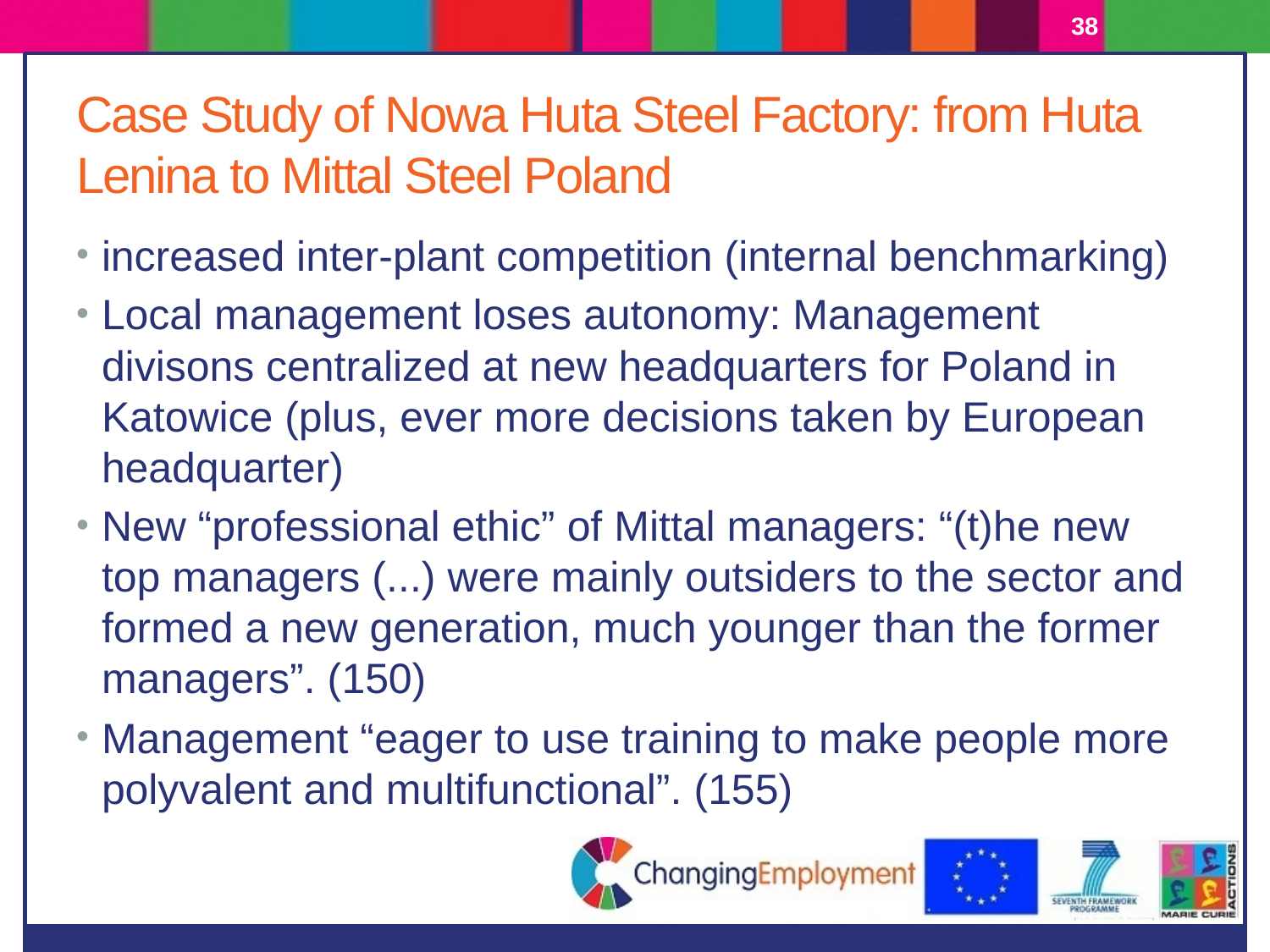

38
# Case Study of Nowa Huta Steel Factory: from Huta Lenina to Mittal Steel Poland
increased inter-plant competition (internal benchmarking)
Local management loses autonomy: Management divisons centralized at new headquarters for Poland in Katowice (plus, ever more decisions taken by European headquarter)
New “professional ethic” of Mittal managers: “(t)he new top managers (...) were mainly outsiders to the sector and formed a new generation, much younger than the former managers”. (150)
Management “eager to use training to make people more polyvalent and multifunctional”. (155)